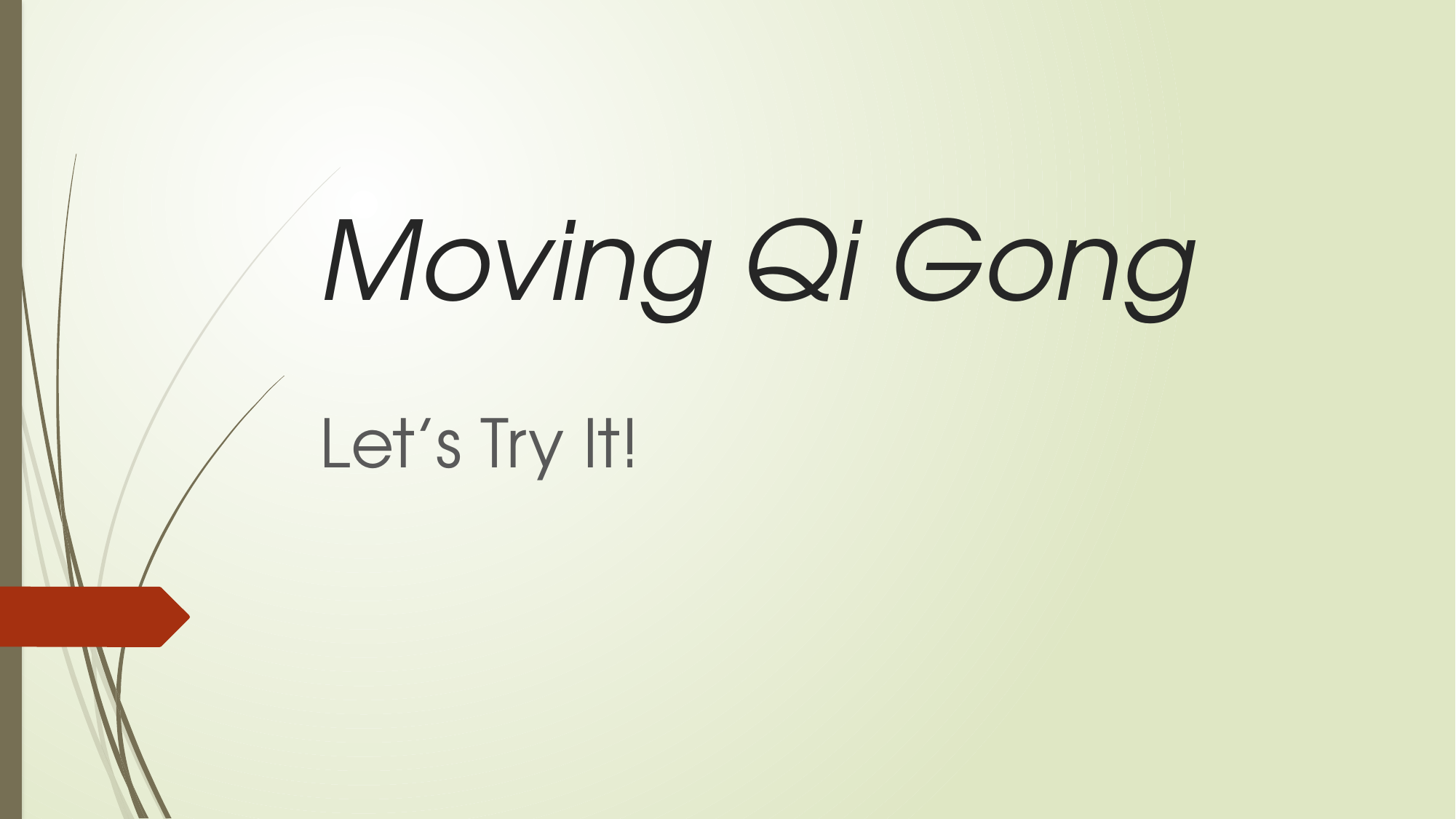

# Moving Qi Gong
Let’s Try It!